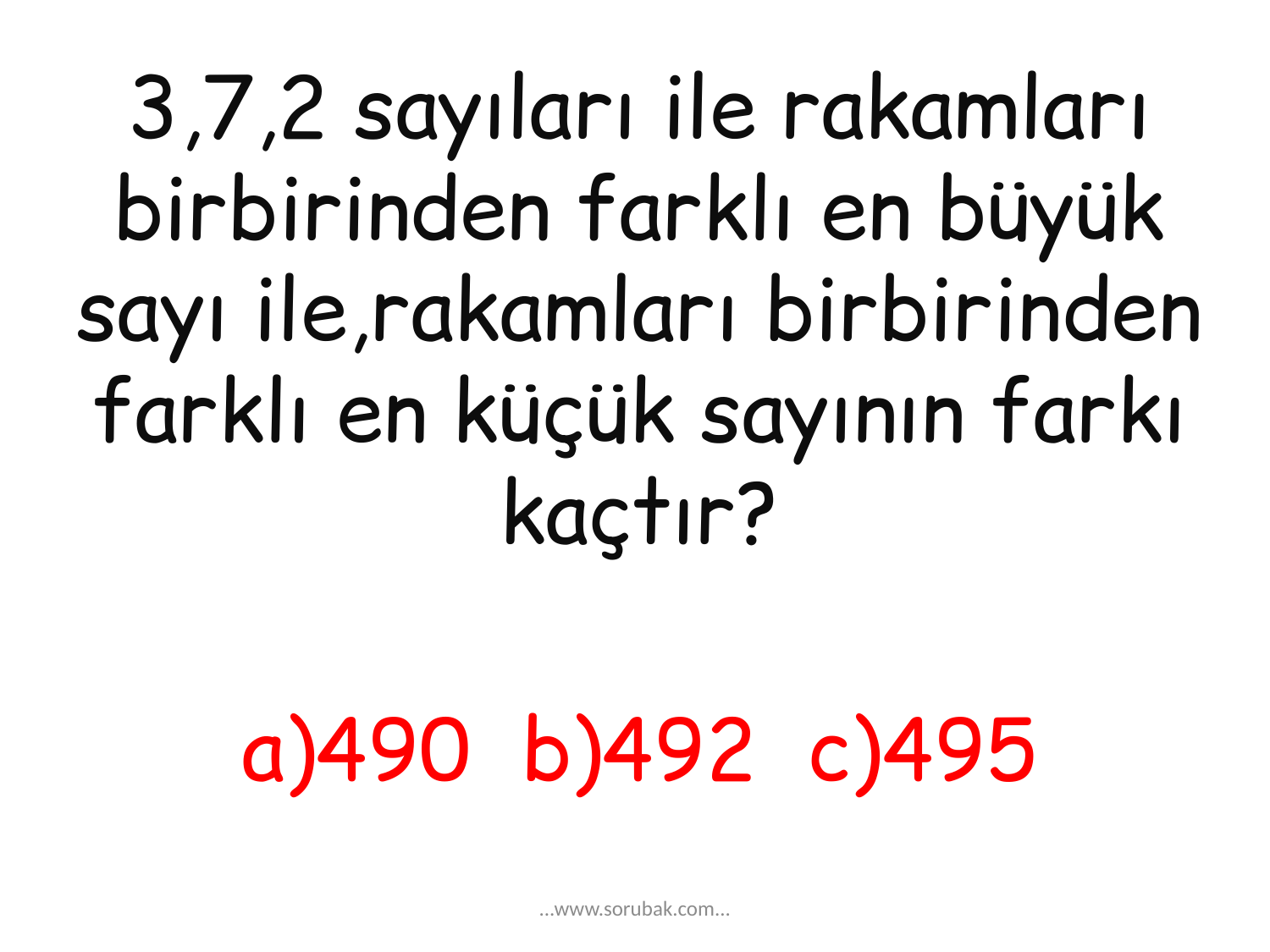

3,7,2 sayıları ile rakamları birbirinden farklı en büyük sayı ile,rakamları birbirinden farklı en küçük sayının farkı kaçtır?

a)490  b)492  c)495

...www.sorubak.com...